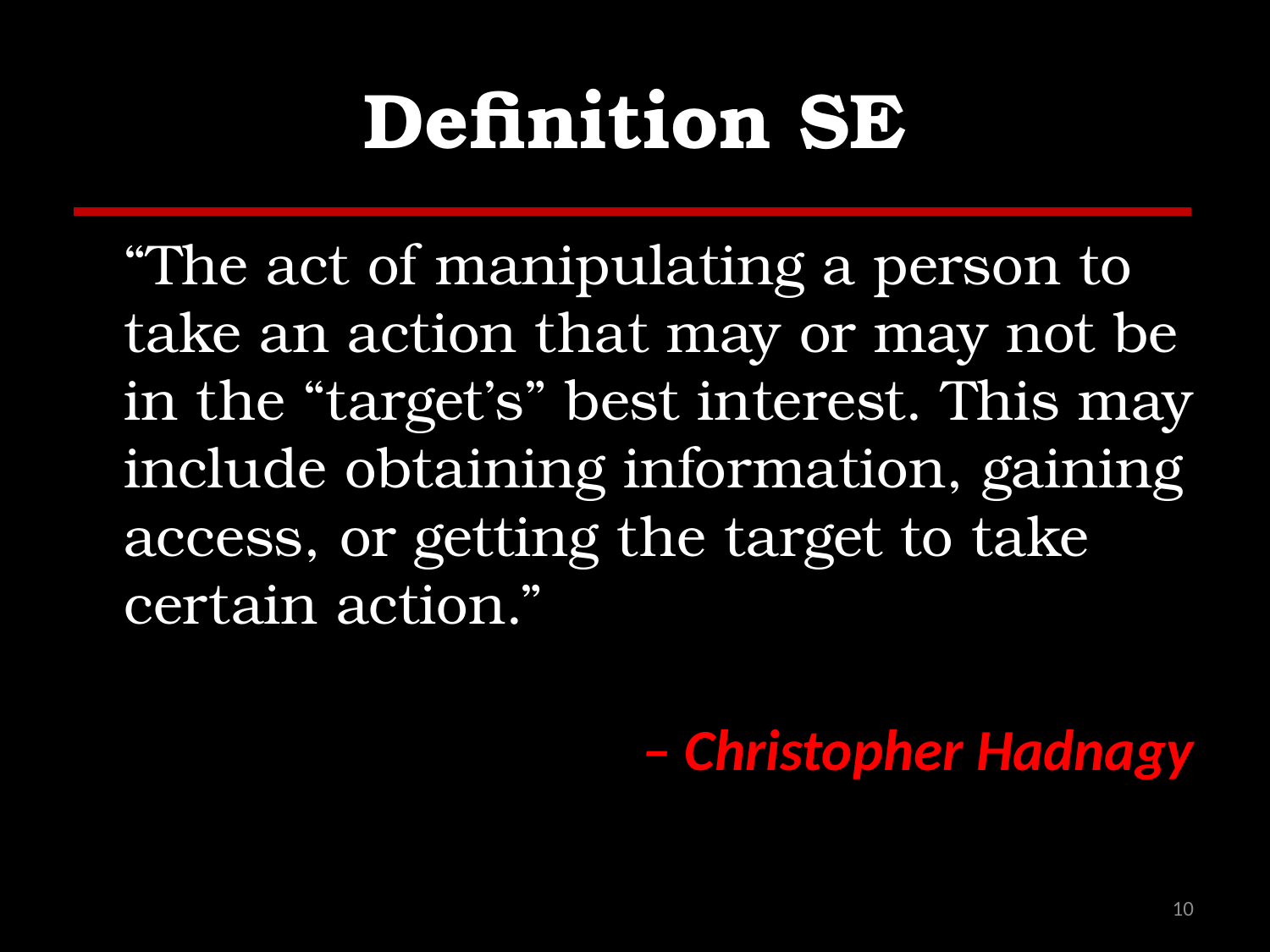

# Definition SE
	“The act of manipulating a person to take an action that may or may not be in the “target’s” best interest. This may include obtaining information, gaining access, or getting the target to take certain action.”

– Christopher Hadnagy
10